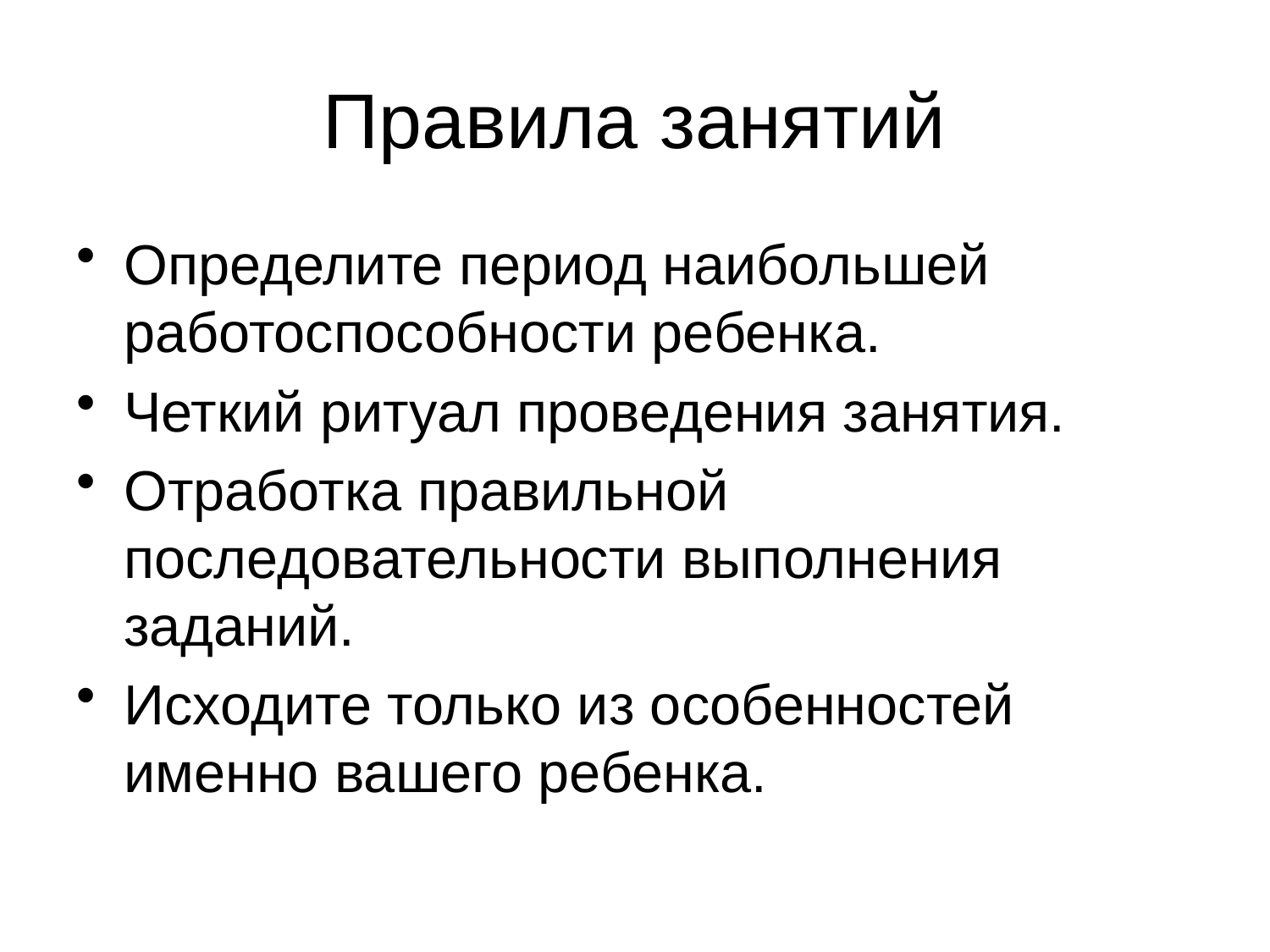

# Правила занятий
Определите период наибольшей работоспособности ребенка.
Четкий ритуал проведения занятия.
Отработка правильной последовательности выполнения заданий.
Исходите только из особенностей именно вашего ребенка.